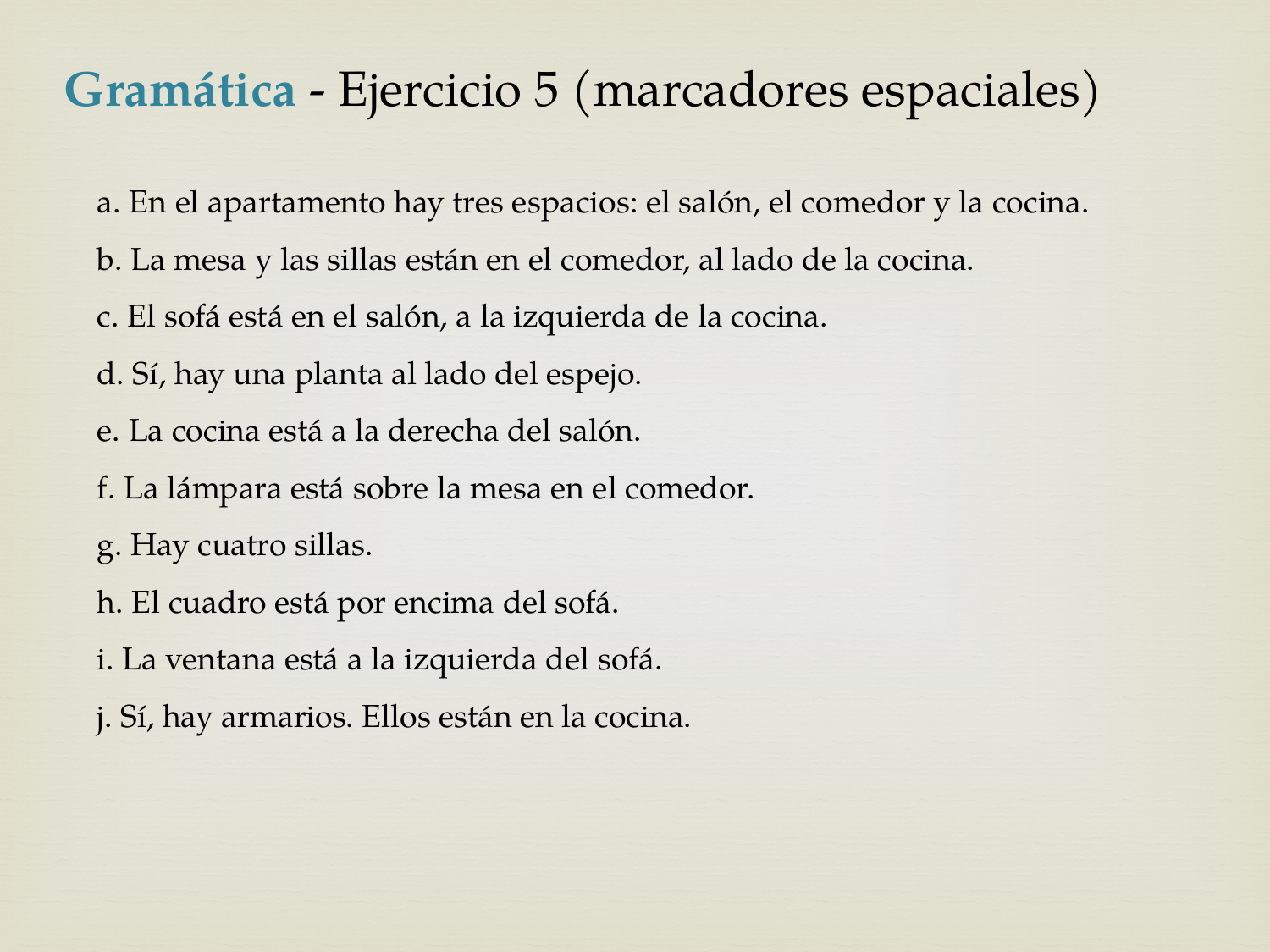

Gramática - Ejercicio 5 (marcadores espaciales)
a. En el apartamento hay tres espacios: el salón, el comedor y la cocina.
b. La mesa y las sillas están en el comedor, al lado de la cocina.
c. El sofá está en el salón, a la izquierda de la cocina.
d. Sí, hay una planta al lado del espejo.
e. La cocina está a la derecha del salón.
f. La lámpara está sobre la mesa en el comedor.
g. Hay cuatro sillas.
h. El cuadro está por encima del sofá.
i. La ventana está a la izquierda del sofá.
j. Sí, hay armarios. Ellos están en la cocina.